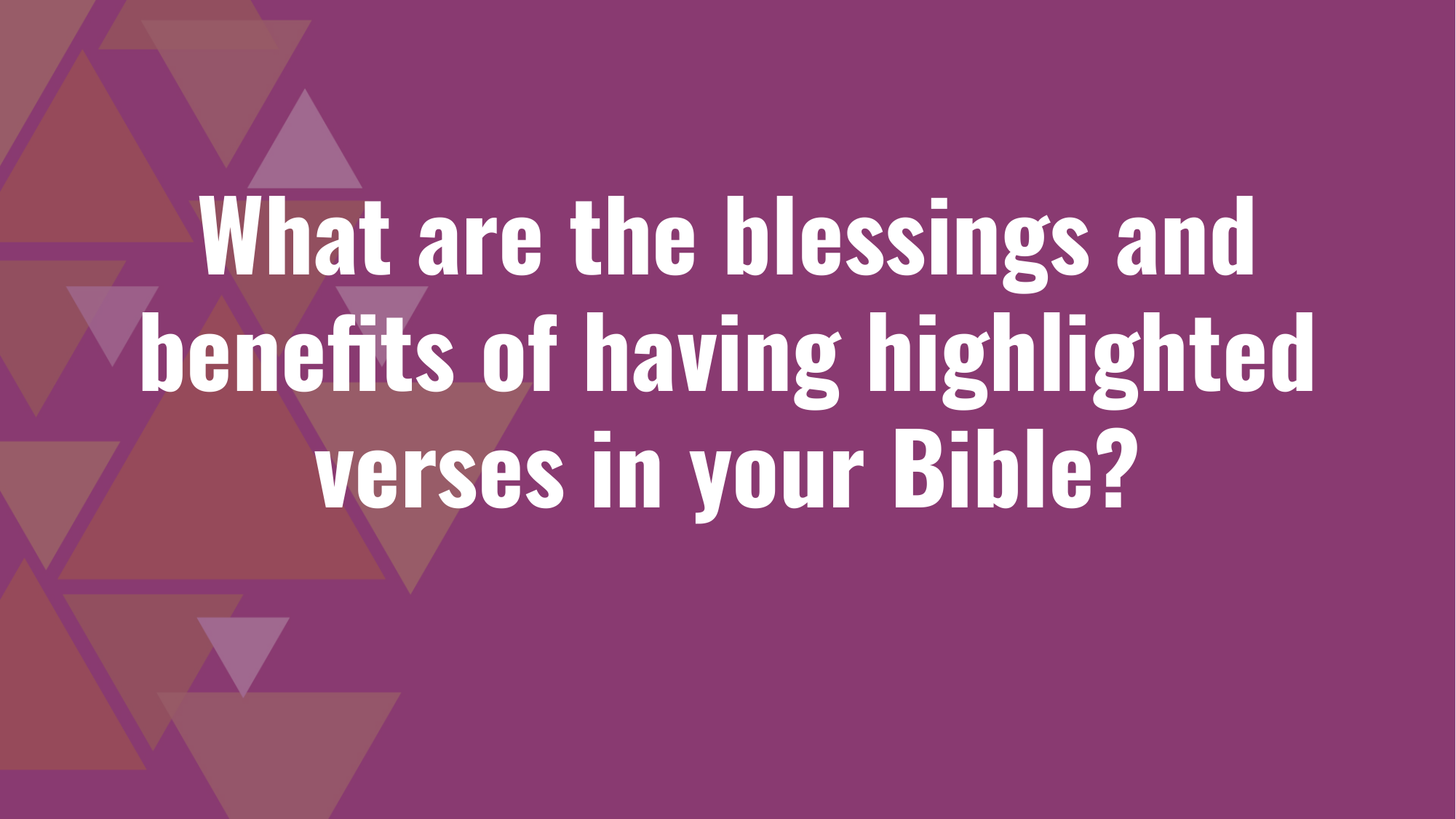

What are the blessings and benefits of having highlighted verses in your Bible?